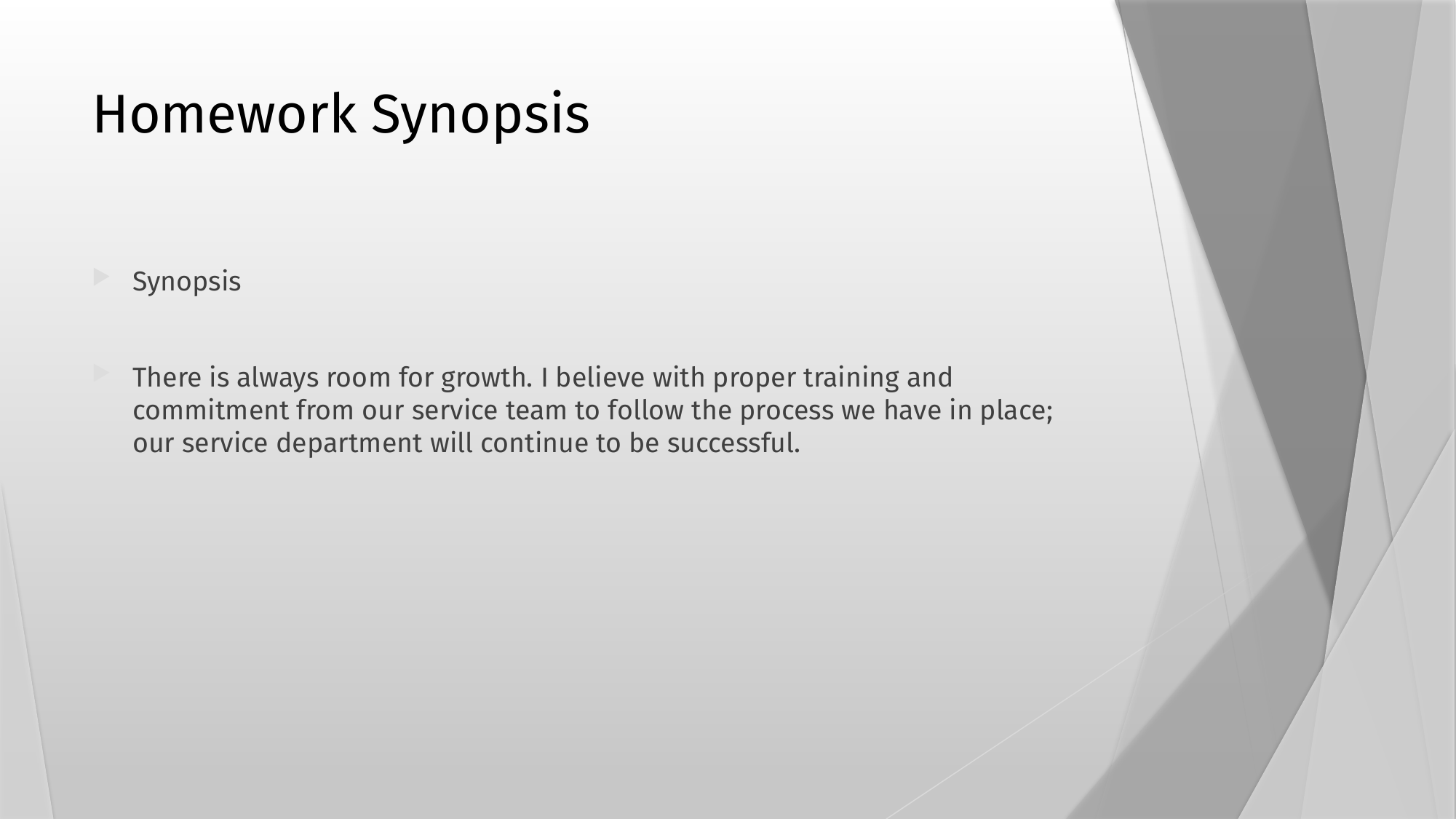

# Homework Synopsis
Synopsis

There is always room for growth. I believe with proper training and commitment from our service team to follow the process we have in place; our service department will continue to be successful.